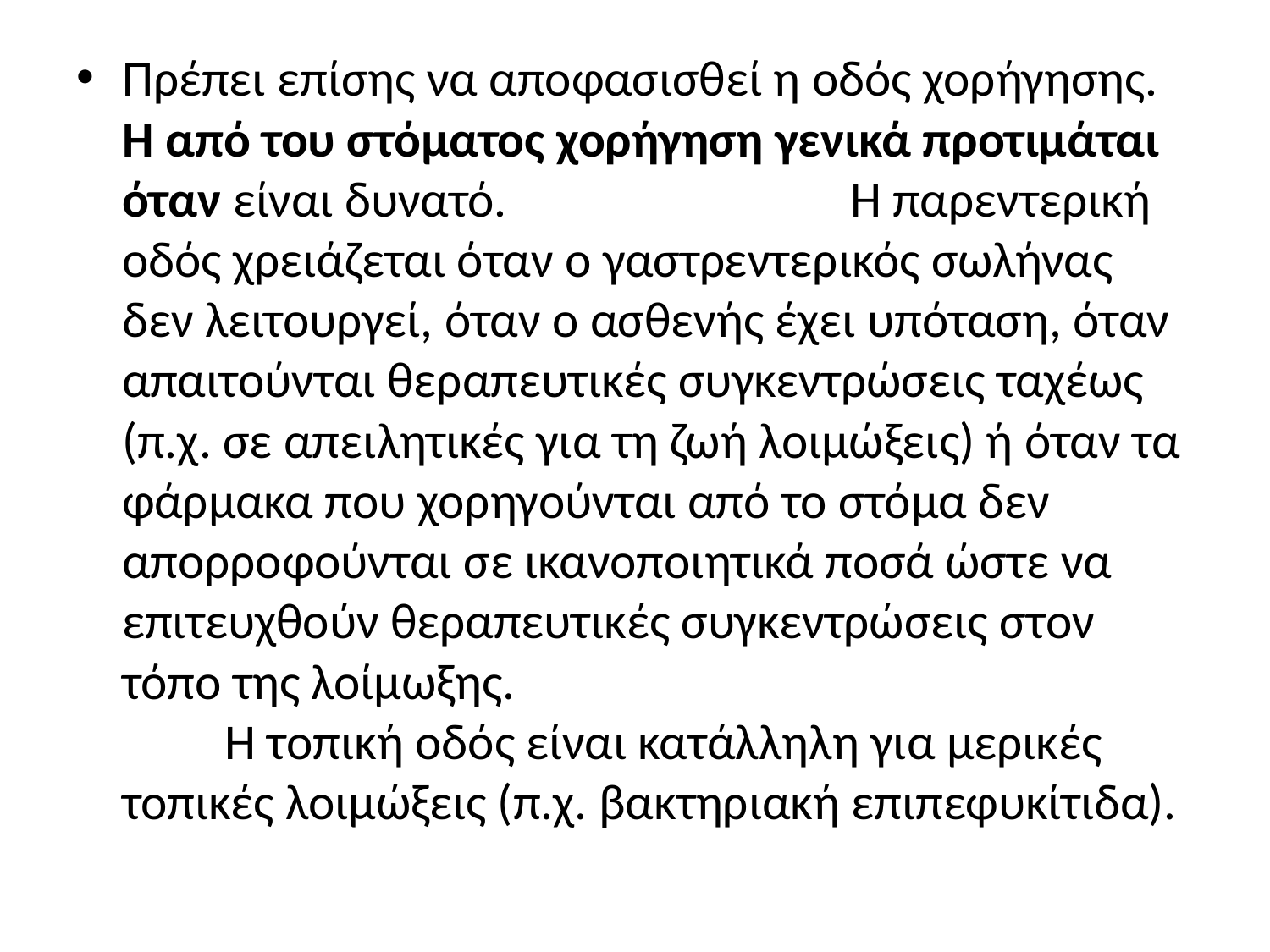

Πρέπει επίσης να αποφασισθεί η οδός χορήγησης. Η από του στόματος χορήγηση γενικά προτιμάται όταν είναι δυνατό.                              Η παρεντερική οδός χρειάζεται όταν ο γαστρεντερικός σωλήνας δεν λειτουργεί, όταν ο ασθενής έχει υπόταση, όταν απαιτούνται θεραπευτικές συγκεντρώσεις ταχέως (π.χ. σε απειλητικές για τη ζωή λοιμώξεις) ή όταν τα φάρμακα που χορηγούνται από το στόμα δεν απορροφούνται σε ικανοποιητικά ποσά ώστε να επιτευχθούν θεραπευτικές συγκεντρώσεις στον τόπο της λοίμωξης.                                                                     Η τοπική οδός είναι κατάλληλη για μερικές τοπικές λοιμώξεις (π.χ. βακτηριακή επιπεφυκίτιδα).